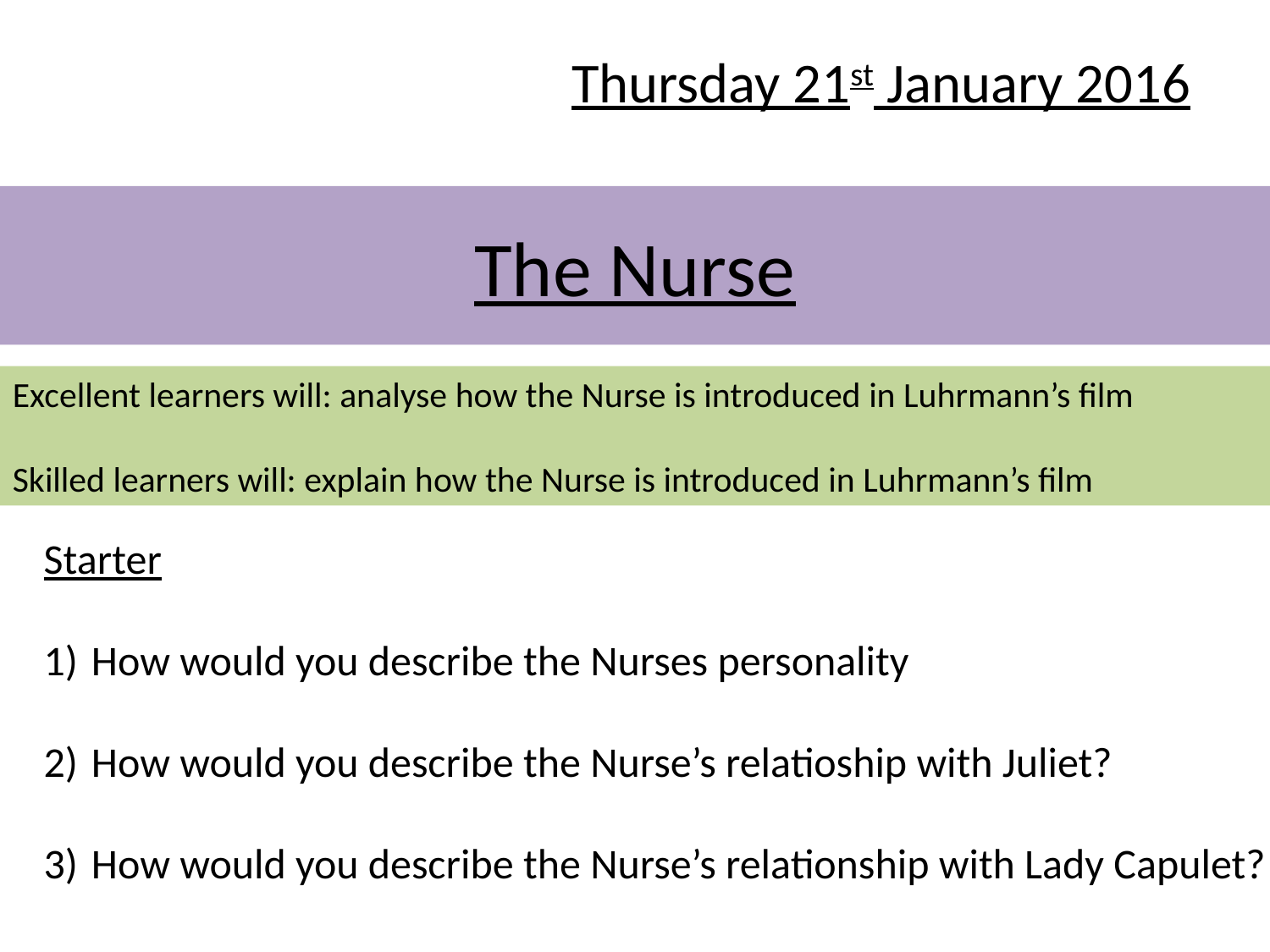

Thursday 21st January 2016
# The Nurse
Excellent learners will: analyse how the Nurse is introduced in Luhrmann’s film

Skilled learners will: explain how the Nurse is introduced in Luhrmann’s film
Starter

How would you describe the Nurses personality

How would you describe the Nurse’s relatioship with Juliet?

How would you describe the Nurse’s relationship with Lady Capulet?